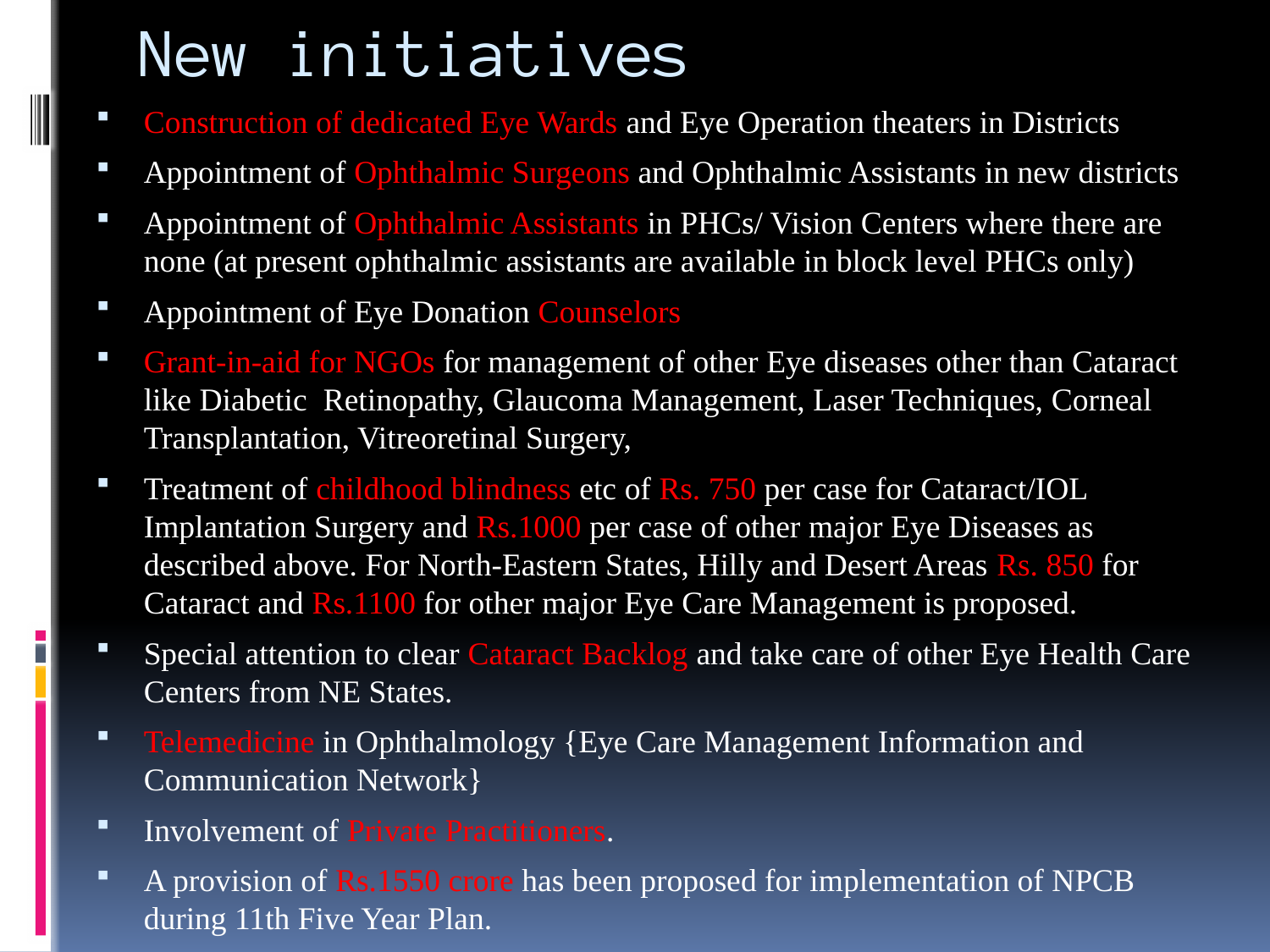

# New initiatives
Construction of dedicated Eye Wards and Eye Operation theaters in Districts
Appointment of Ophthalmic Surgeons and Ophthalmic Assistants in new districts
Appointment of Ophthalmic Assistants in PHCs/ Vision Centers where there are none (at present ophthalmic assistants are available in block level PHCs only)
Appointment of Eye Donation Counselors
Grant-in-aid for NGOs for management of other Eye diseases other than Cataract like Diabetic  Retinopathy, Glaucoma Management, Laser Techniques, Corneal Transplantation, Vitreoretinal Surgery,
Treatment of childhood blindness etc of Rs. 750 per case for Cataract/IOL Implantation Surgery and Rs.1000 per case of other major Eye Diseases as described above. For North-Eastern States, Hilly and Desert Areas Rs. 850 for Cataract and Rs.1100 for other major Eye Care Management is proposed.
Special attention to clear Cataract Backlog and take care of other Eye Health Care Centers from NE States.
Telemedicine in Ophthalmology {Eye Care Management Information and Communication Network}
Involvement of Private Practitioners.
A provision of Rs.1550 crore has been proposed for implementation of NPCB during 11th Five Year Plan.